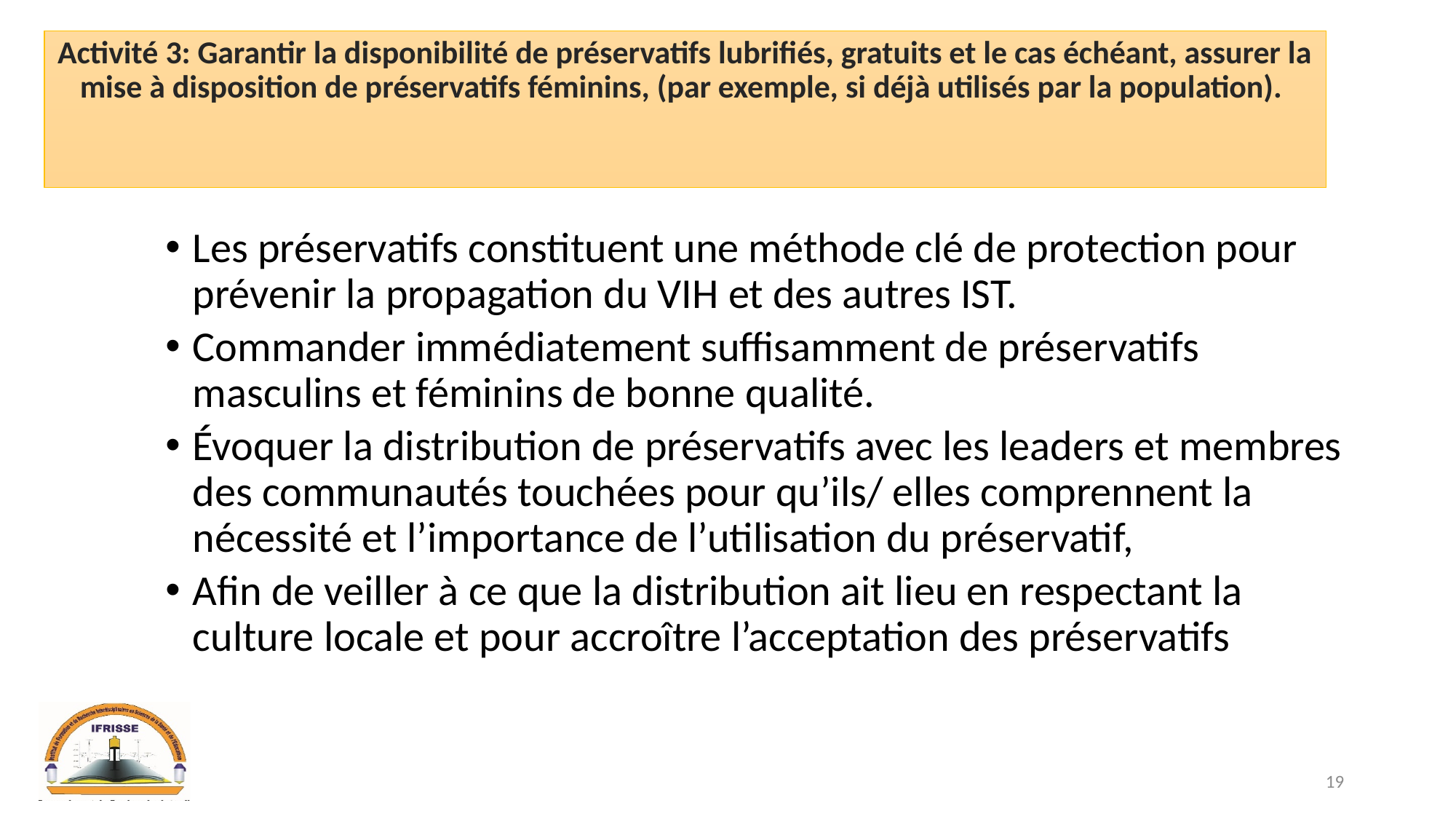

# Activité 3: Garantir la disponibilité de préservatifs lubrifiés, gratuits et le cas échéant, assurer la mise à disposition de préservatifs féminins, (par exemple, si déjà utilisés par la population).
Les préservatifs constituent une méthode clé de protection pour prévenir la propagation du VIH et des autres IST.
Commander immédiatement suffisamment de préservatifs masculins et féminins de bonne qualité.
Évoquer la distribution de préservatifs avec les leaders et membres des communautés touchées pour qu’ils/ elles comprennent la nécessité et l’importance de l’utilisation du préservatif,
Afin de veiller à ce que la distribution ait lieu en respectant la culture locale et pour accroître l’acceptation des préservatifs
19